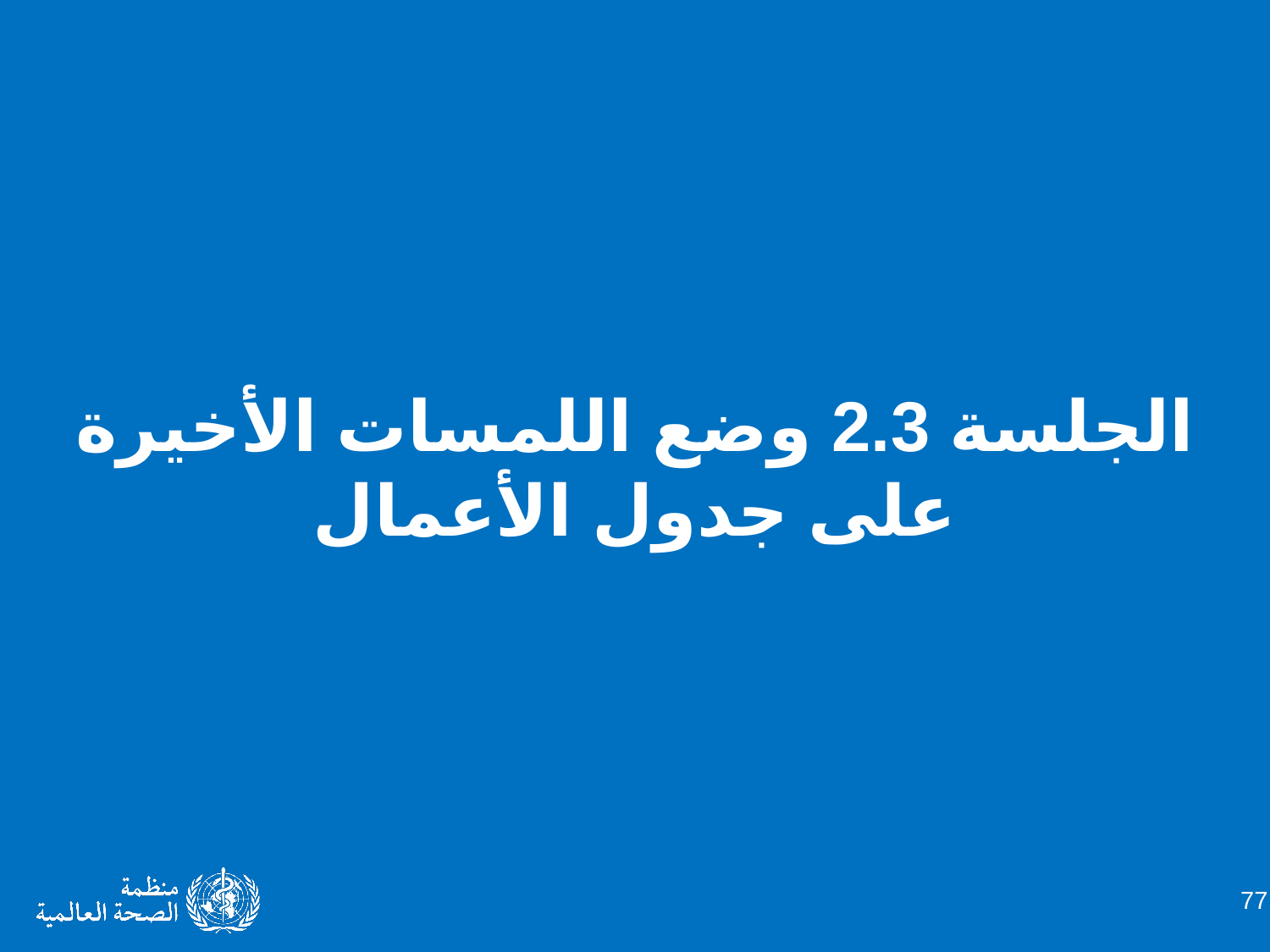

الجلسة 2.3 وضع اللمسات الأخيرة على جدول الأعمال